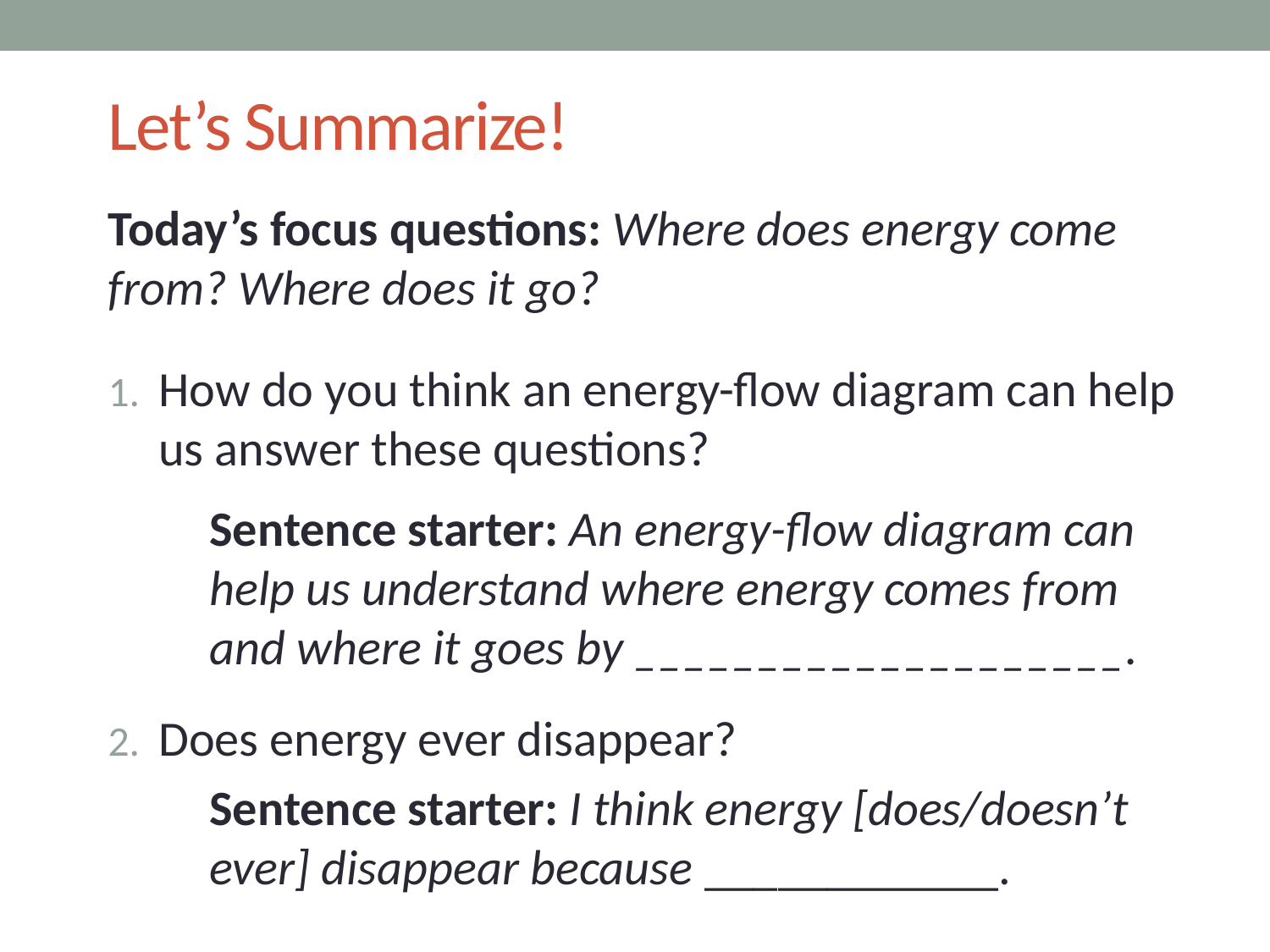

# Let’s Summarize!
Today’s focus questions: Where does energy come from? Where does it go?
How do you think an energy-flow diagram can help us answer these questions?
Sentence starter: An energy-flow diagram can help us understand where energy comes from
and where it goes by ____________________.
Does energy ever disappear?
Sentence starter: I think energy [does/doesn’t ever] disappear because ____________.